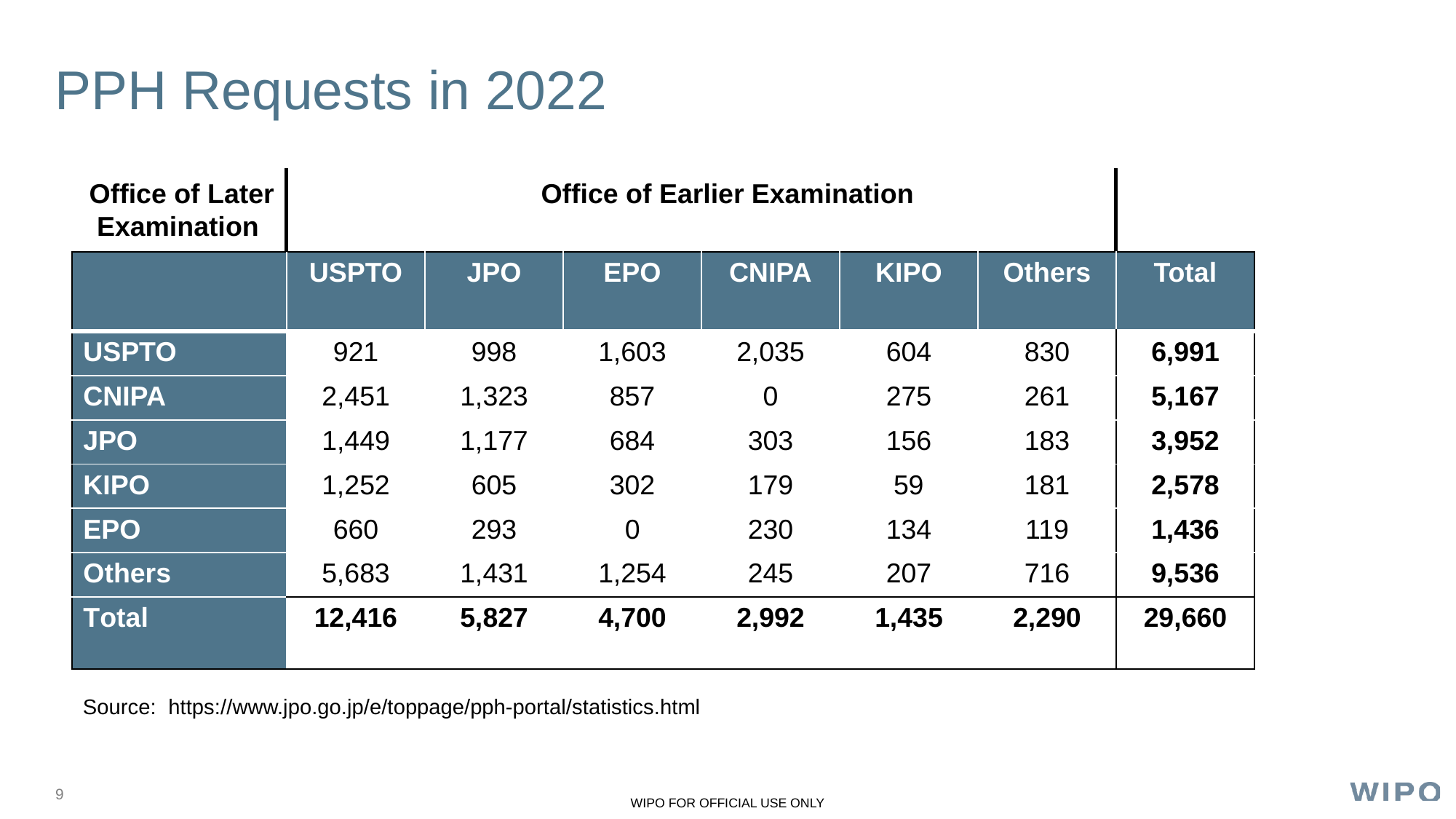

# PPH Requests in 2022
Office of Later
 Examination
Office of Earlier Examination
|  | USPTO | JPO | EPO | CNIPA | KIPO | Others | Total |
| --- | --- | --- | --- | --- | --- | --- | --- |
| USPTO | 921 | 998 | 1,603 | 2,035 | 604 | 830 | 6,991 |
| CNIPA | 2,451 | 1,323 | 857 | 0 | 275 | 261 | 5,167 |
| JPO | 1,449 | 1,177 | 684 | 303 | 156 | 183 | 3,952 |
| KIPO | 1,252 | 605 | 302 | 179 | 59 | 181 | 2,578 |
| EPO | 660 | 293 | 0 | 230 | 134 | 119 | 1,436 |
| Others | 5,683 | 1,431 | 1,254 | 245 | 207 | 716 | 9,536 |
| Total | 12,416 | 5,827 | 4,700 | 2,992 | 1,435 | 2,290 | 29,660 |
Source:  https://www.jpo.go.jp/e/toppage/pph-portal/statistics.html